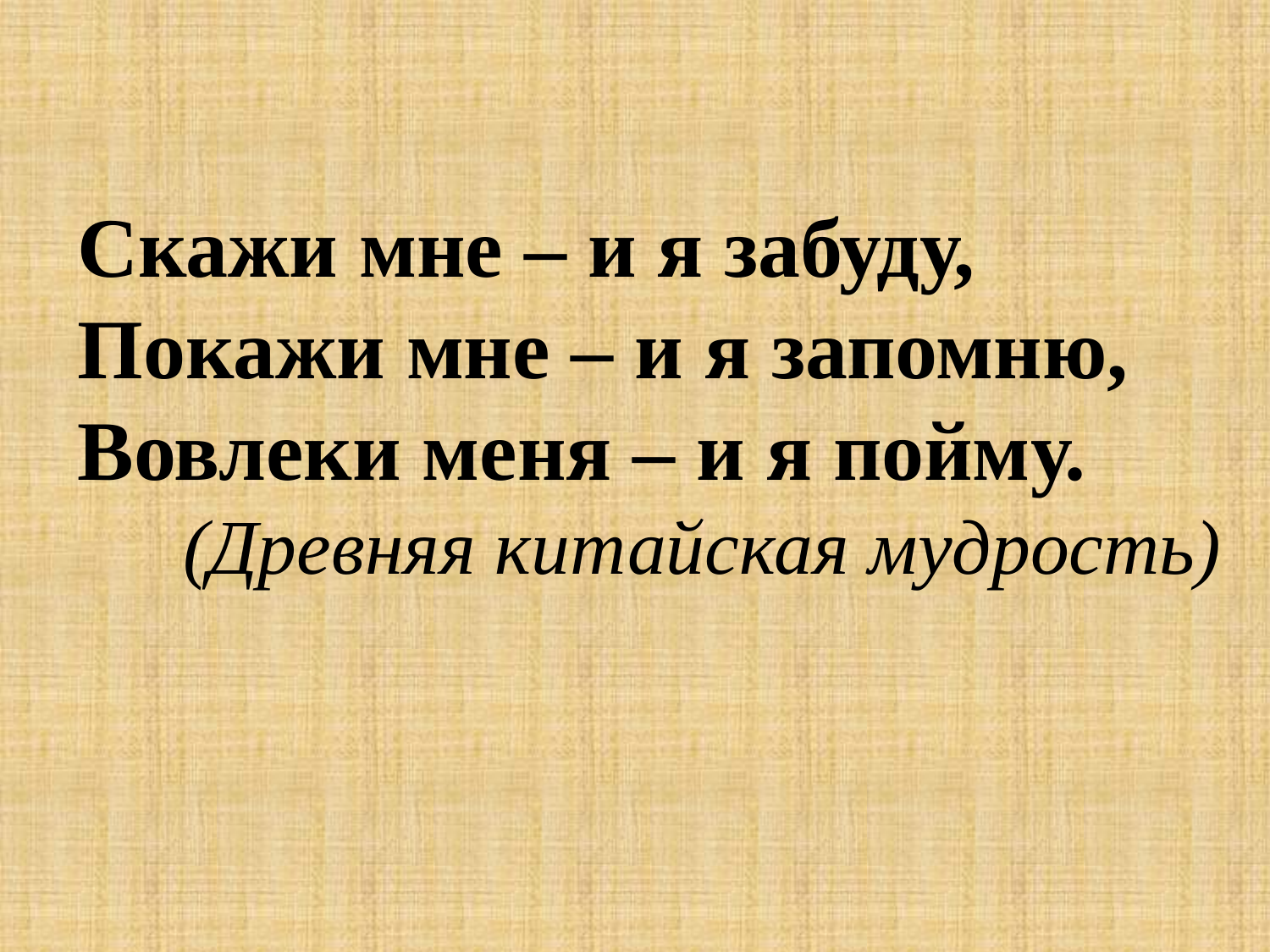

Скажи мне – и я забуду,
Покажи мне – и я запомню,
Вовлеки меня – и я пойму.
(Древняя китайская мудрость)